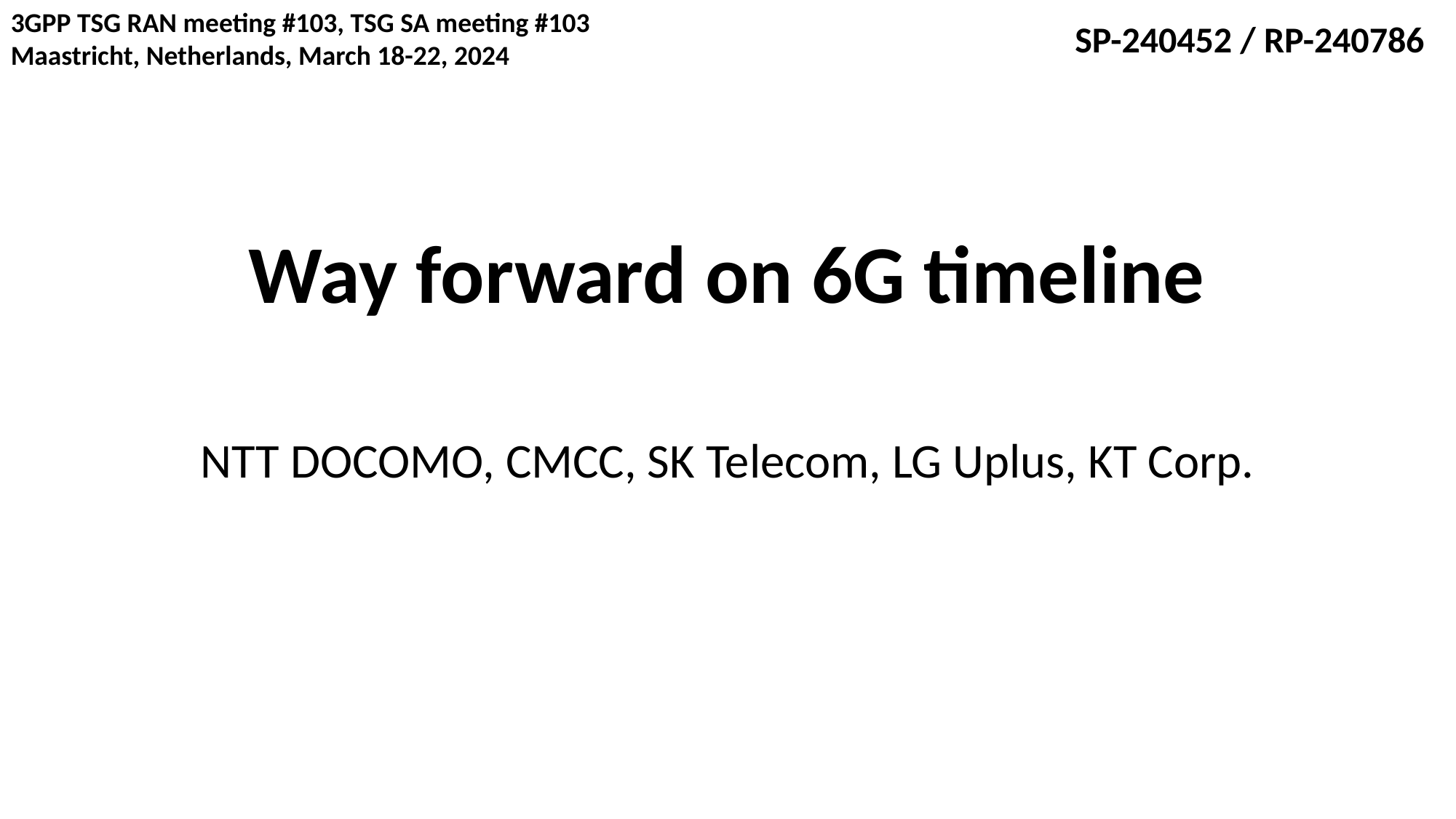

3GPP TSG RAN meeting #103, TSG SA meeting #103
Maastricht, Netherlands, March 18-22, 2024
SP-240452 / RP-240786
# Way forward on 6G timeline
NTT DOCOMO, CMCC, SK Telecom, LG Uplus, KT Corp.